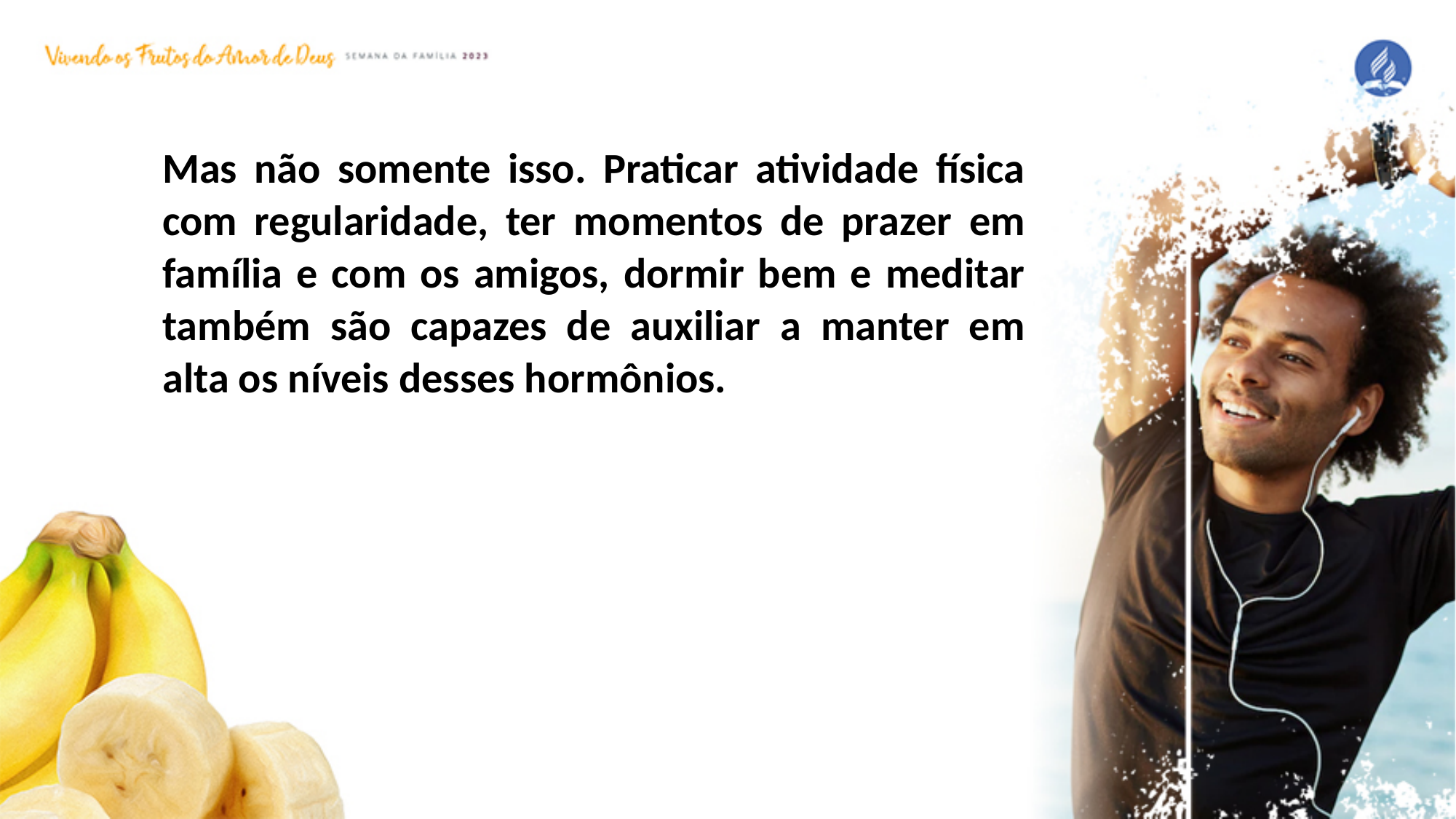

Mas não somente isso. Praticar atividade física com regularidade, ter momentos de prazer em família e com os amigos, dormir bem e meditar também são capazes de auxiliar a manter em alta os níveis desses hormônios.